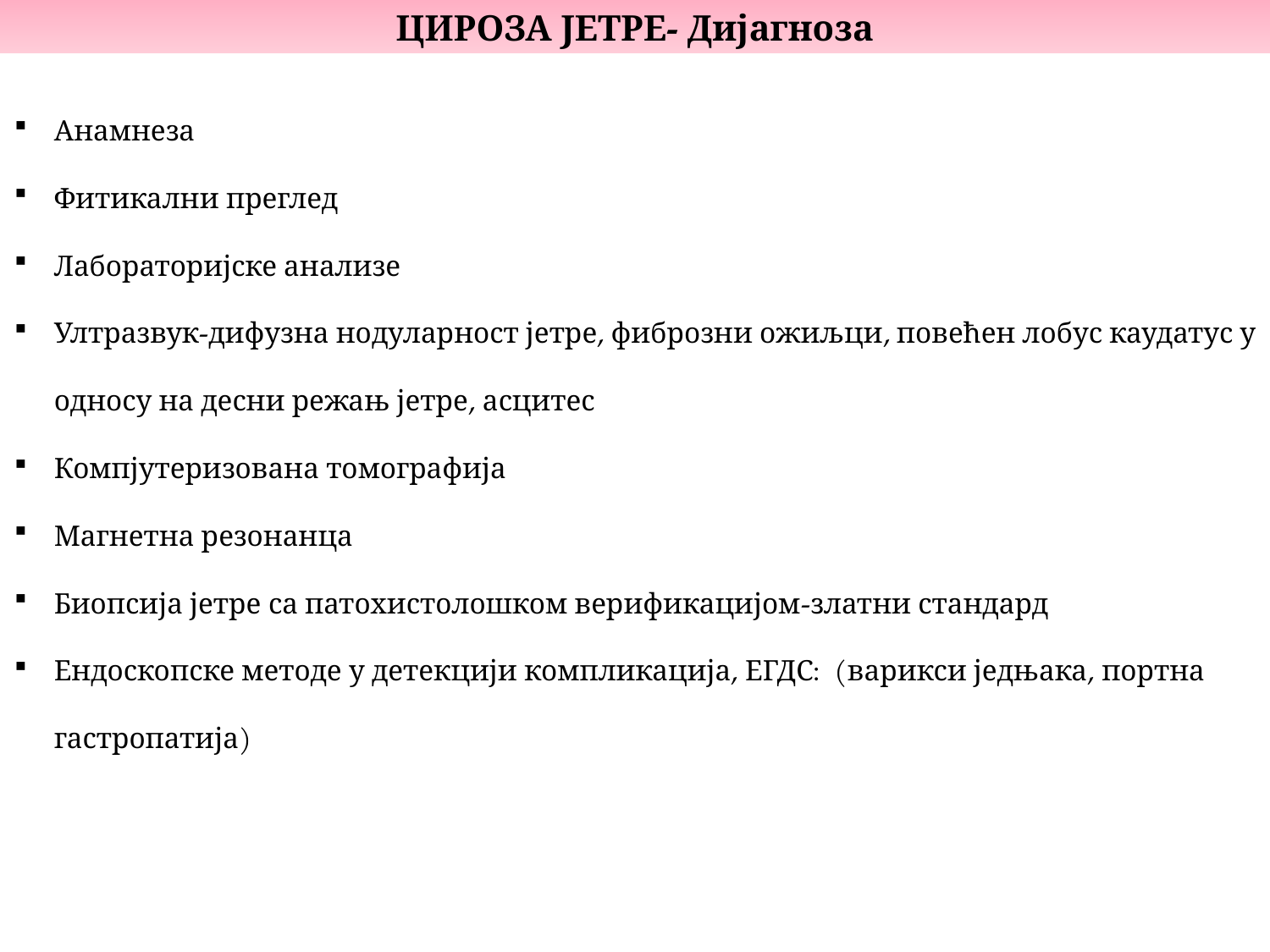

ЦИРОЗА ЈЕТРЕ- Дијагноза
Анамнеза
Фитикални преглед
Лабораторијске анализе
Ултразвук-дифузна нодуларност јетре, фиброзни ожиљци, повећен лобус каудатус у односу на десни режањ јетре, асцитес
Компјутеризована томографија
Магнетна резонанца
Биопсија јетре са патохистолошком верификацијом-златни стандард
Ендоскопске методе у детекцији компликација, ЕГДС:  (варикси једњака, портна гастропатија)